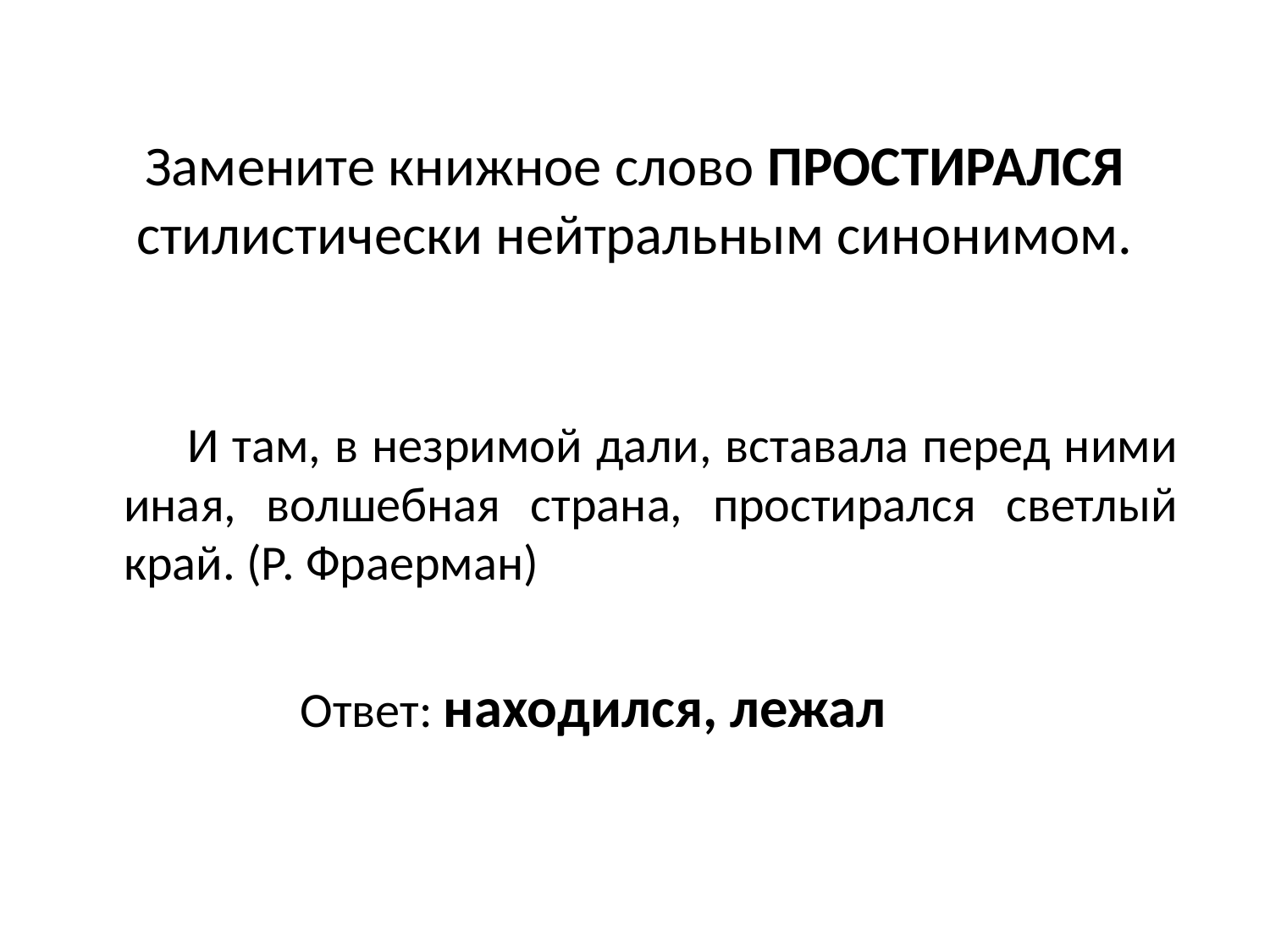

# Замените книжное слово ПРОСТИРАЛСЯ стилистически нейтральным синонимом.
        И там, в незримой дали, вставала перед ними иная, волшебная страна, простирался светлый край. (Р. Фраерман)

                    Ответ: находился, лежал